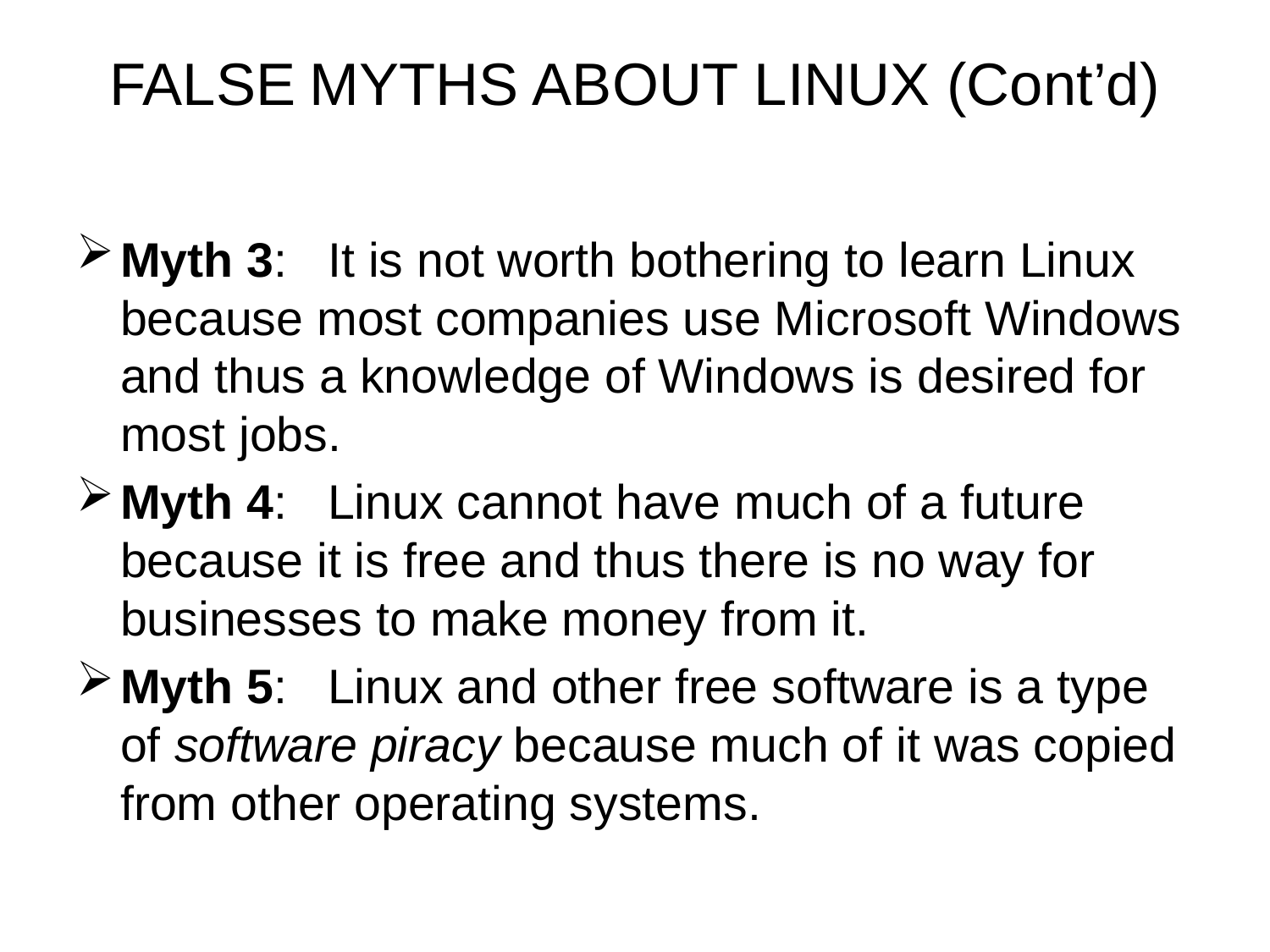

# FALSE MYTHS ABOUT LINUX (Cont’d)
Myth 3:   It is not worth bothering to learn Linux because most companies use Microsoft Windows and thus a knowledge of Windows is desired for most jobs.
Myth 4:   Linux cannot have much of a future because it is free and thus there is no way for businesses to make money from it.
Myth 5:   Linux and other free software is a type of software piracy because much of it was copied from other operating systems.